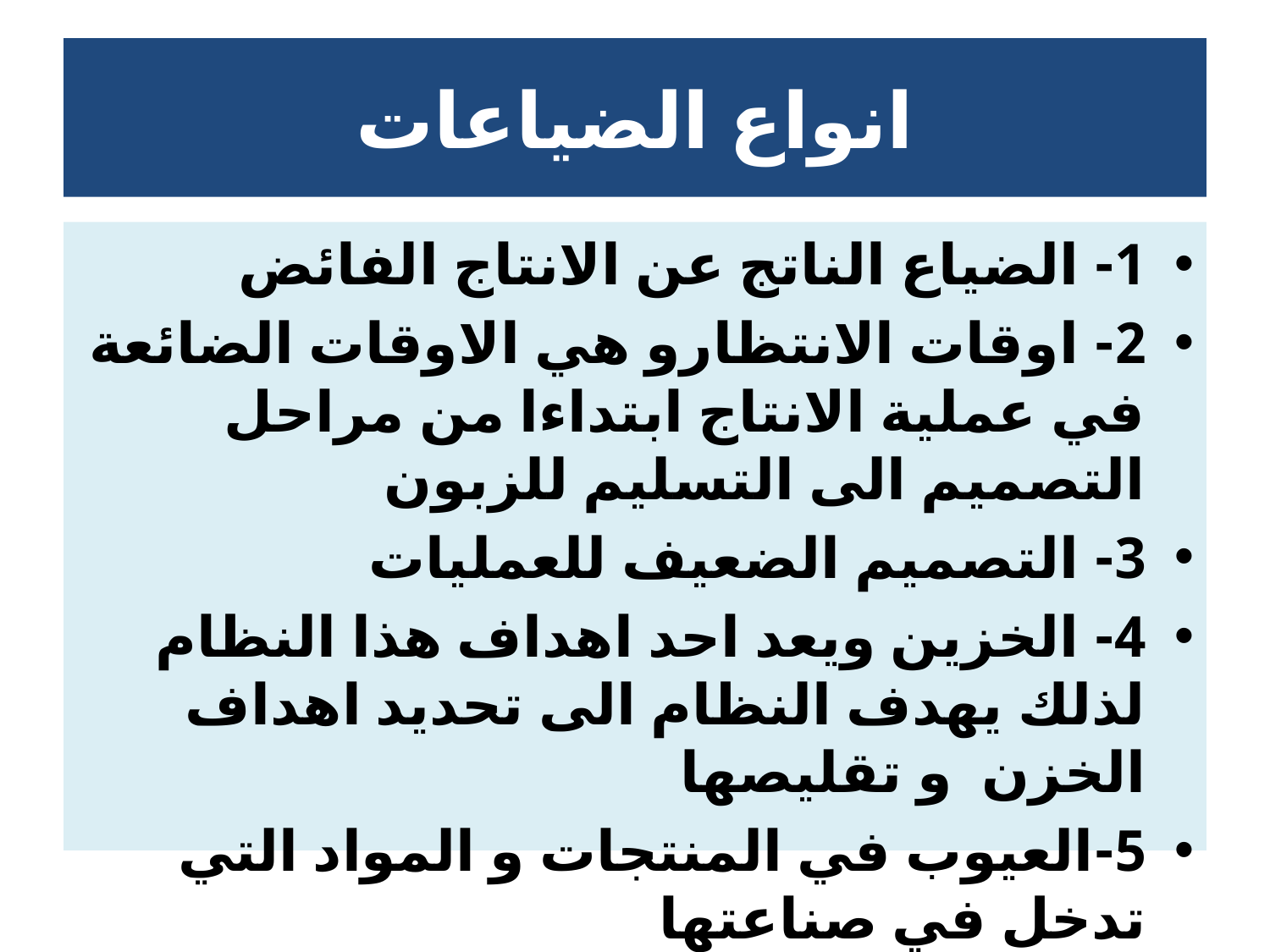

# انواع الضياعات
1- الضياع الناتج عن الانتاج الفائض
2- اوقات الانتظارو هي الاوقات الضائعة في عملية الانتاج ابتداءا من مراحل التصميم الى التسليم للزبون
3- التصميم الضعيف للعمليات
4- الخزين ويعد احد اهداف هذا النظام لذلك يهدف النظام الى تحديد اهداف الخزن  و تقليصها
5-العيوب في المنتجات و المواد التي تدخل في صناعتها